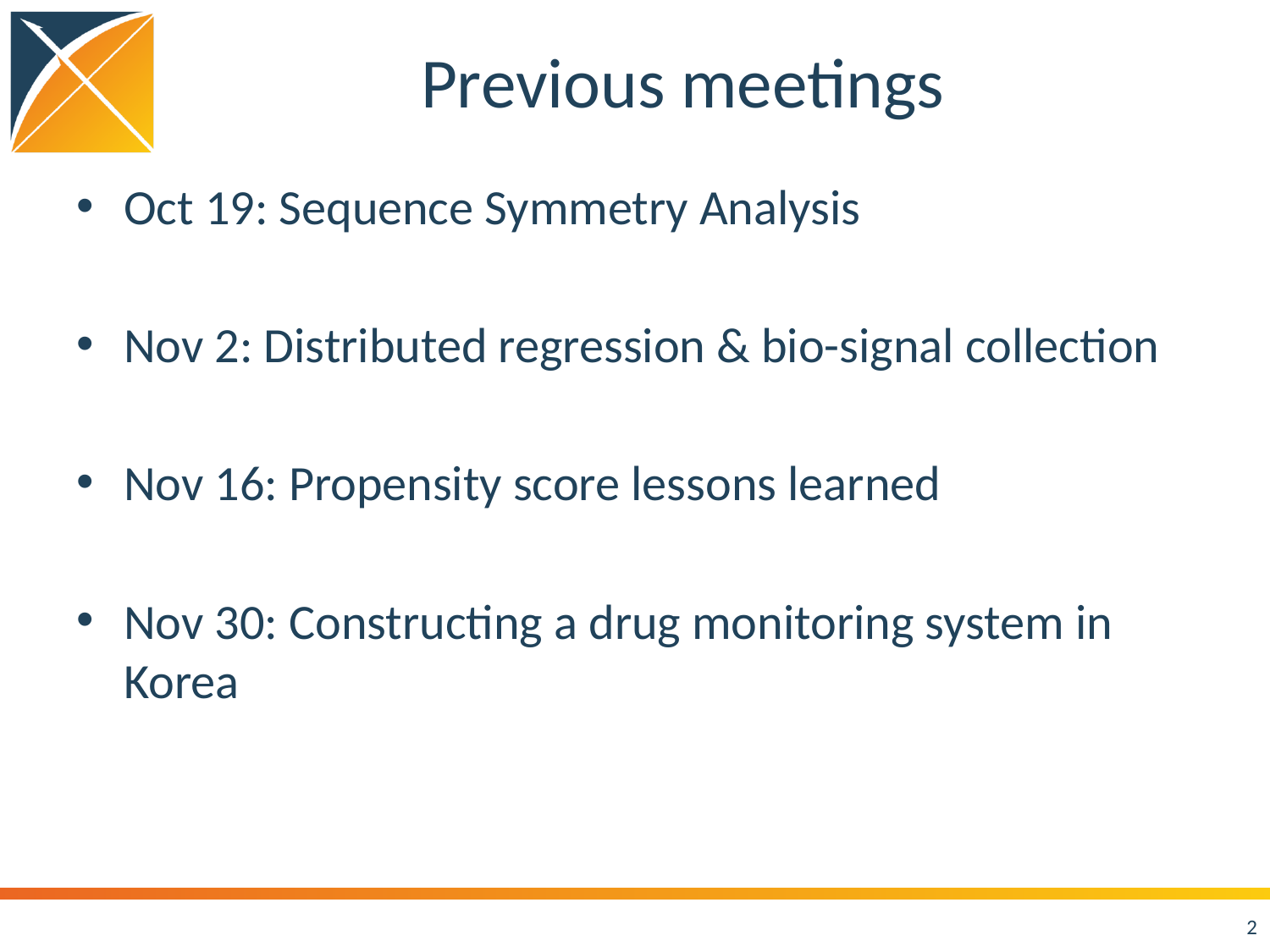

# Previous meetings
Oct 19: Sequence Symmetry Analysis

Nov 2: Distributed regression & bio-signal collection

Nov 16: Propensity score lessons learned

Nov 30: Constructing a drug monitoring system in Korea
2